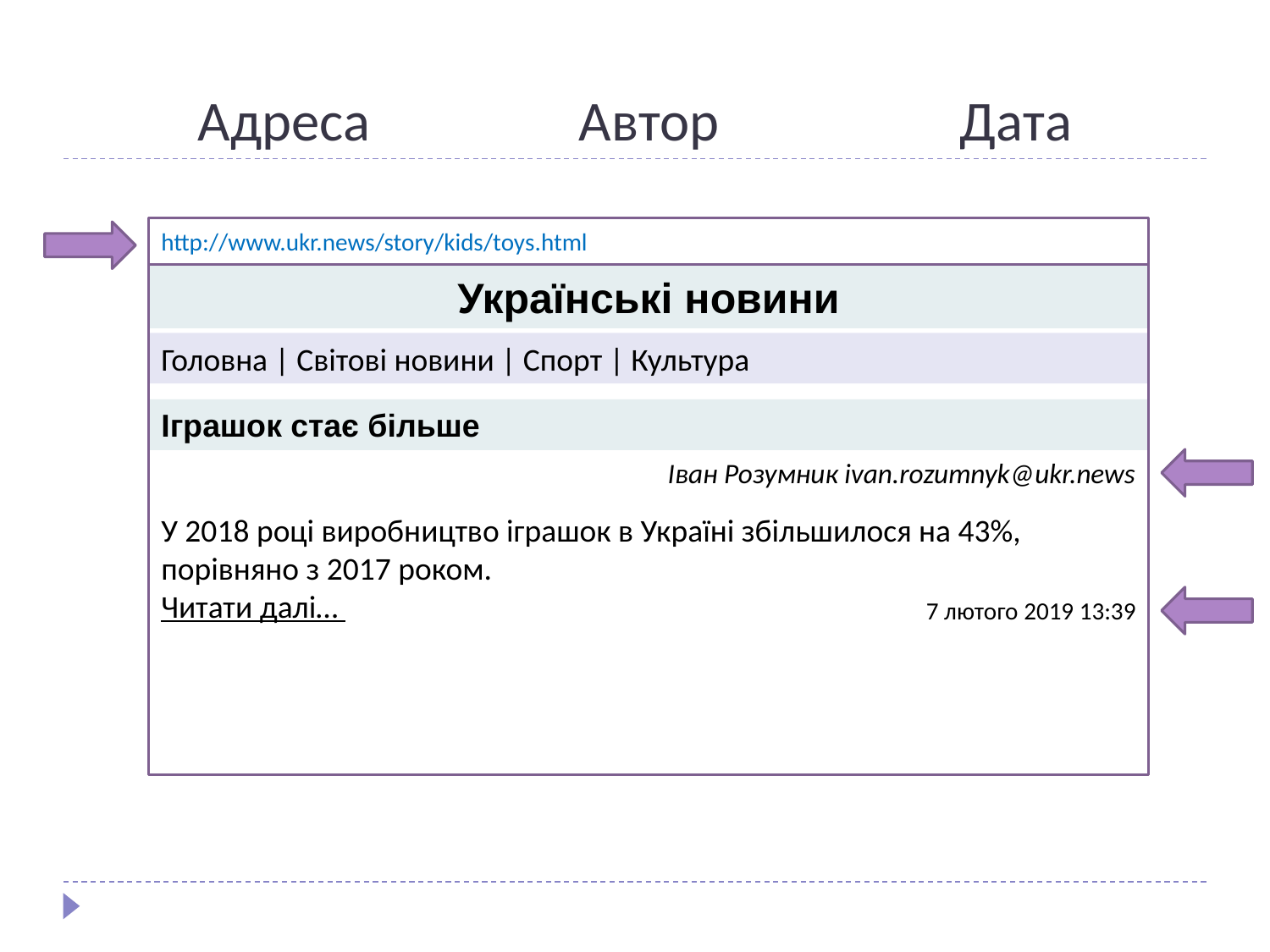

# Адреса		Автор		Дата

http://www.ukr.news/story/kids/toys.html

Українські новини

Головна | Світові новини | Спорт | Культура
Іграшок стає більше
Іван Розумник ivan.rozumnyk@ukr.news

У 2018 році виробництво іграшок в Україні збільшилося на 43%, порівняно з 2017 роком.
Читати далі…

7 лютого 2019 13:39